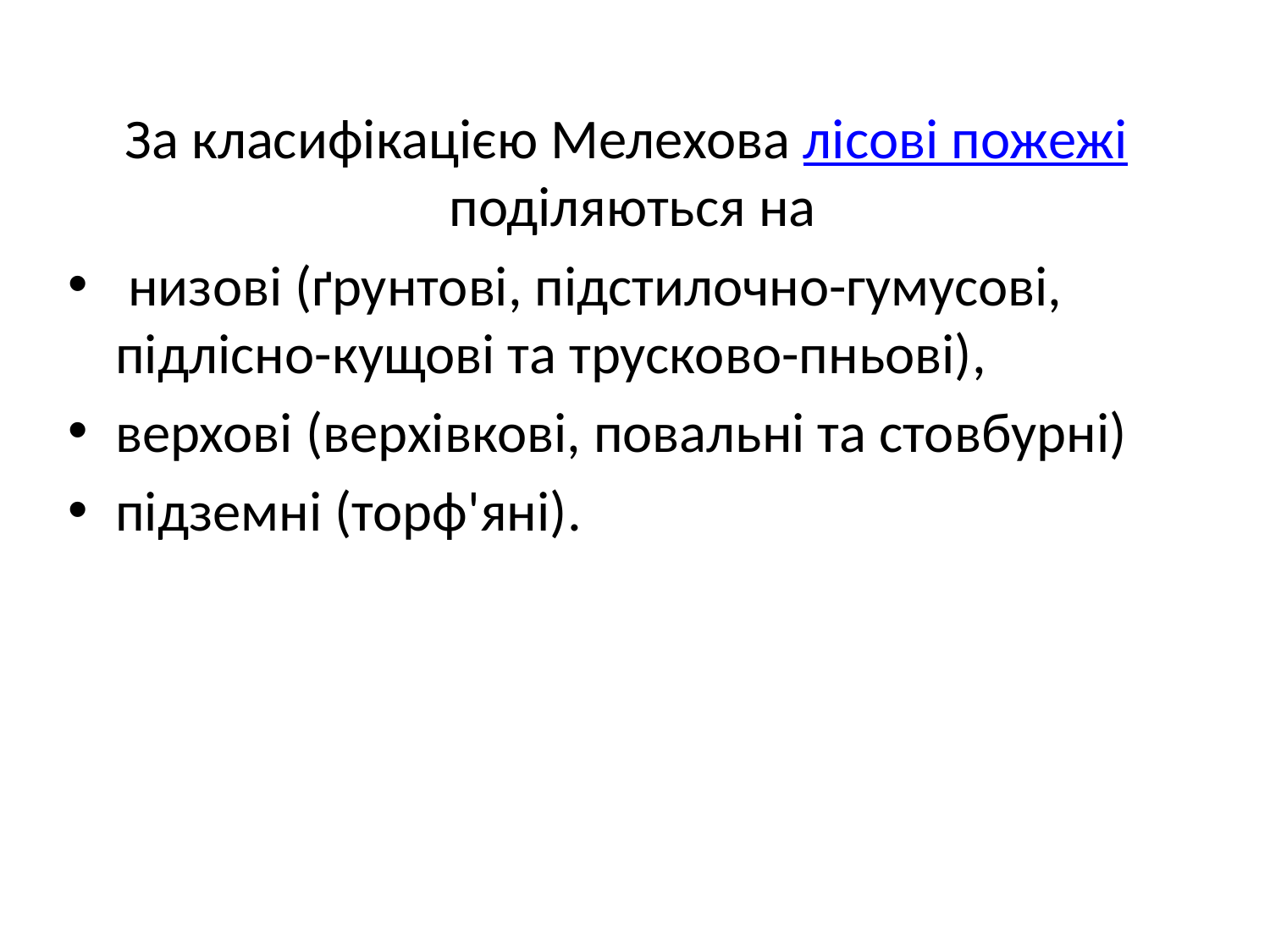

За класифікацією Мелехова лісові пожежі поділяються на
 низові (ґрунтові, підстилочно-гумусові, підлісно-кущові та трусково-пньові),
верхові (верхівкові, повальні та стовбурні)
підземні (торф'яні).